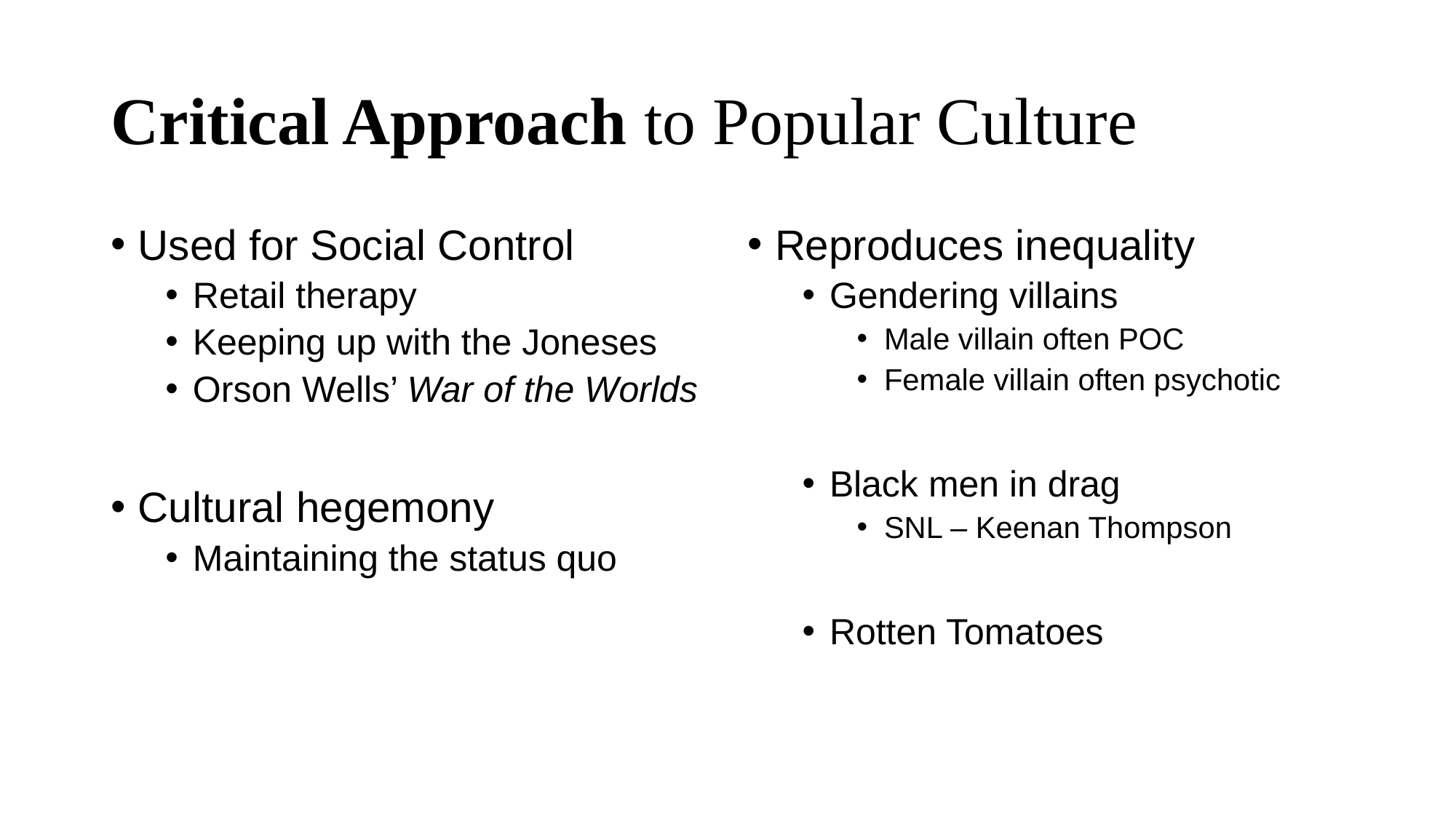

# Critical Approach to Popular Culture
Used for Social Control
Retail therapy
Keeping up with the Joneses
Orson Wells’ War of the Worlds

Cultural hegemony
Maintaining the status quo
Reproduces inequality
Gendering villains
Male villain often POC
Female villain often psychotic

Black men in drag
SNL – Keenan Thompson

Rotten Tomatoes